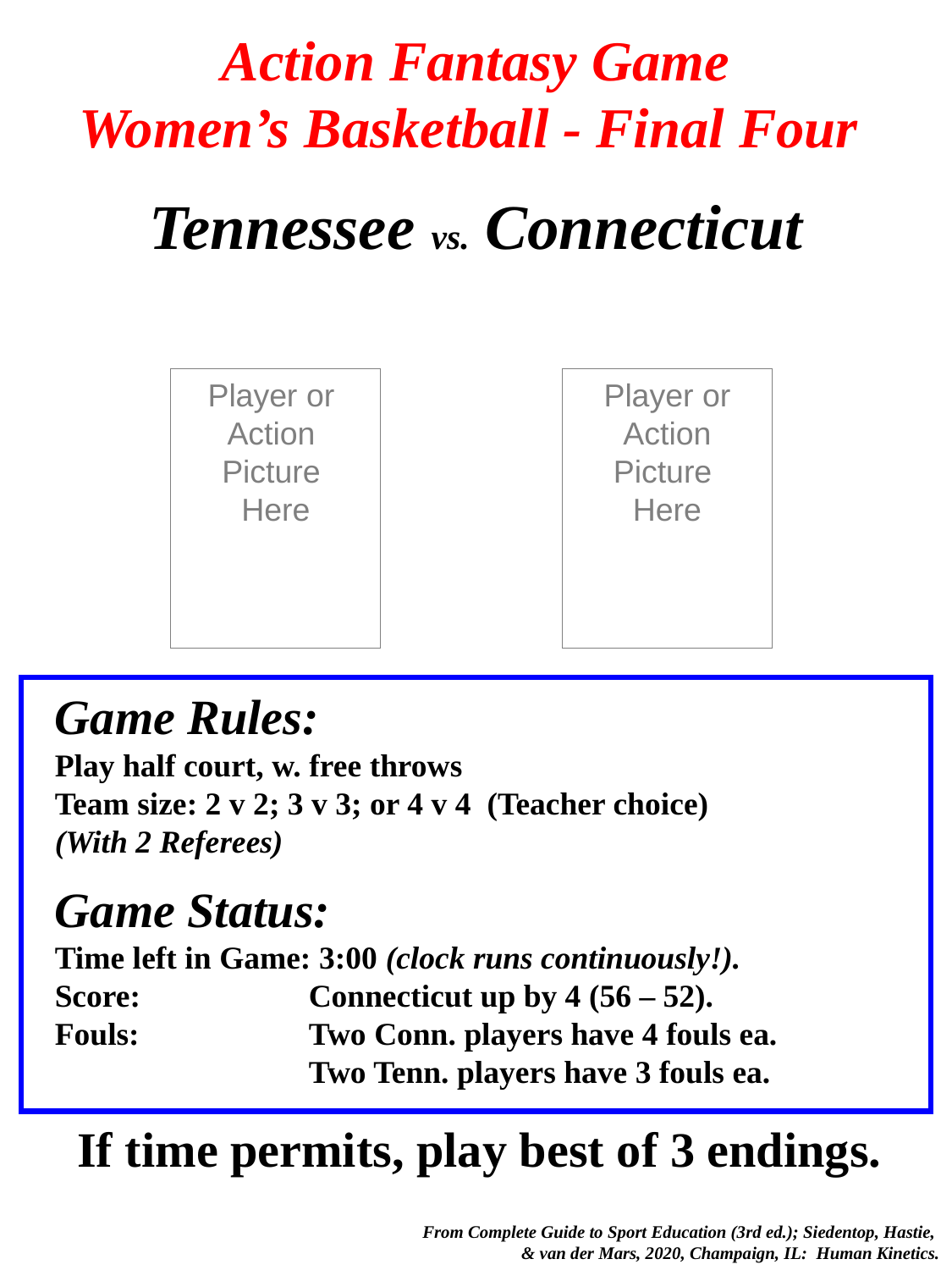

# Action Fantasy Game Women’s Basketball - Final Four
Tennessee vs. Connecticut

Player or
Action
Picture
Here

Player or Action
Picture
Here

Game Rules:
Play half court, w. free throws
Team size: 2 v 2; 3 v 3; or 4 v 4  (Teacher choice)
(With 2 Referees)

Game Status:
Time left in Game: 3:00 (clock runs continuously!).
Score:  		Connecticut up by 4 (56 – 52).
Fouls:		Two Conn. players have 4 fouls ea.
		Two Tenn. players have 3 fouls ea.

If time permits, play best of 3 endings.
 From Complete Guide to Sport Education (3rd ed.); Siedentop, Hastie,
& van der Mars, 2020, Champaign, IL:  Human Kinetics.